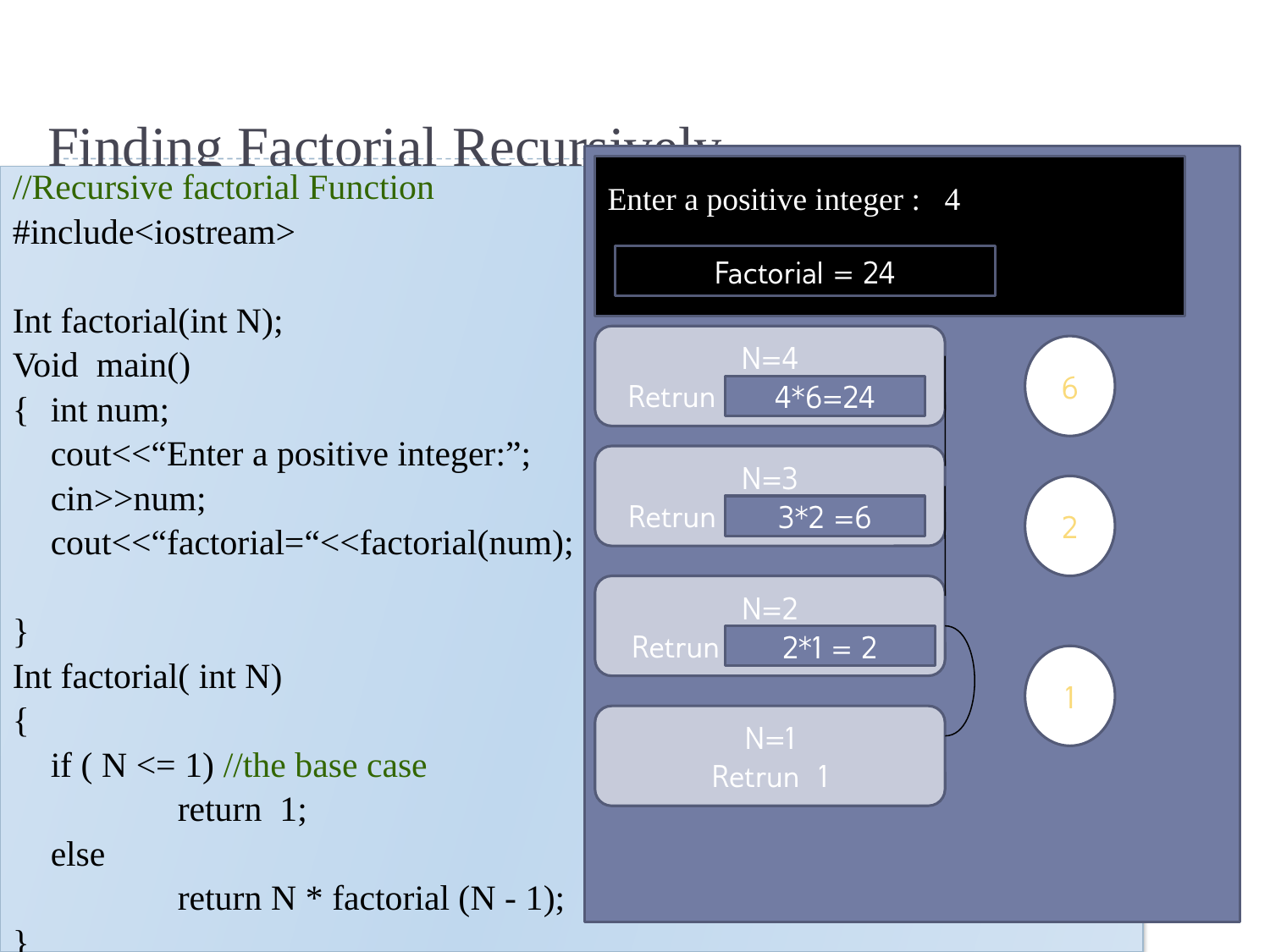

# Finding Factorial Recursively

Enter a positive integer :   4

//Recursive factorial Function
#include<iostream>

Int factorial(int N);
Void  main()
{	int num;
	cout<<“Enter a positive integer:”;
	cin>>num;
	cout<<“factorial=“<<factorial(num);

}
Int factorial( int N)
{
	if ( N <= 1) //the base case
		return  1;
	else
		return N * factorial (N - 1);
}
Factorial = 24
N=4
Retrun  4 *factorial(3)
6
4*6=24
N=3
Retrun  3 *factorial(2)
2
3*2 =6
N=2
Retrun  2 *factorial(1)
2*1 = 2
1
N=1
Retrun  1